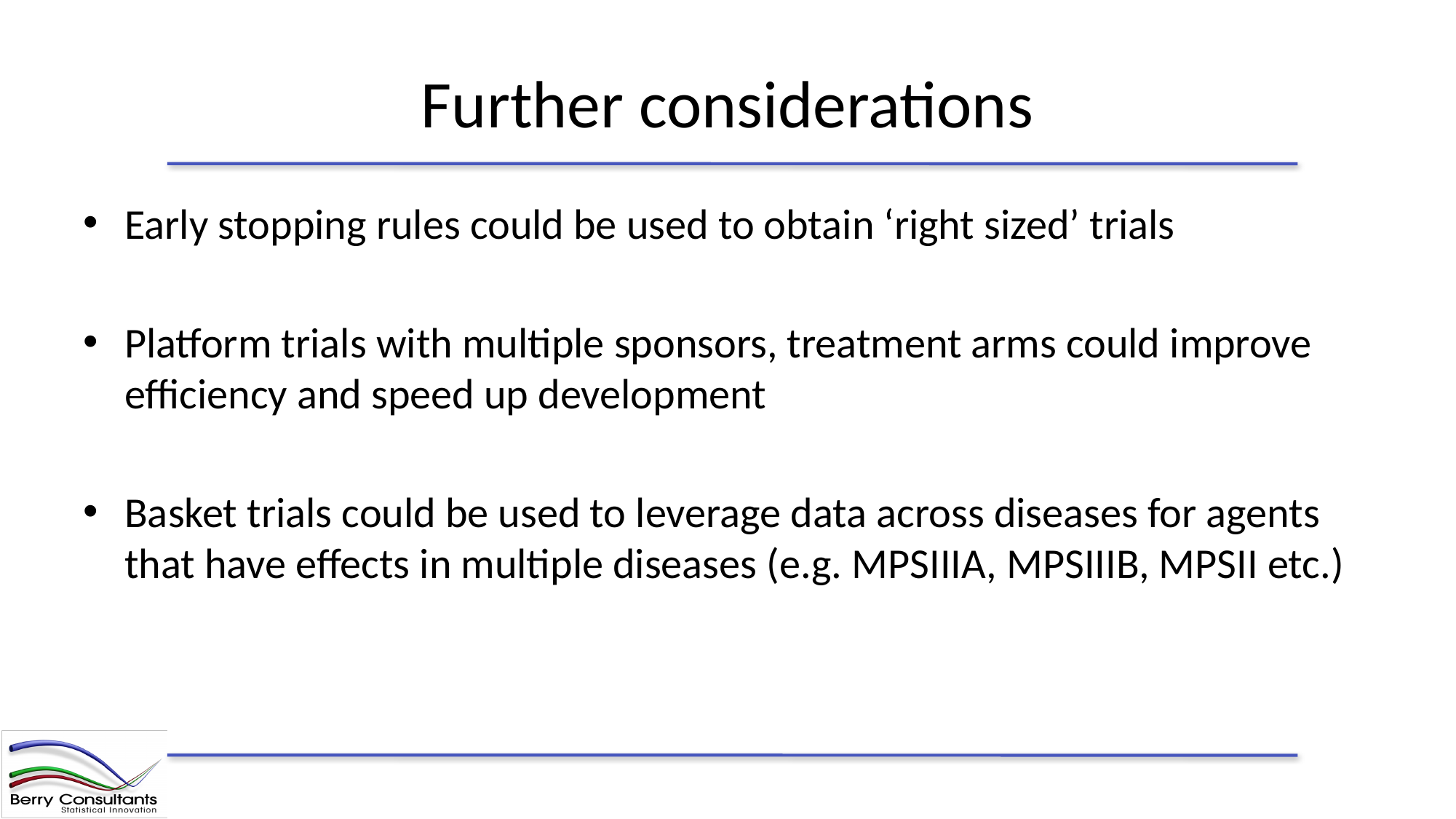

# Further considerations
Early stopping rules could be used to obtain ‘right sized’ trials

Platform trials with multiple sponsors, treatment arms could improve efficiency and speed up development

Basket trials could be used to leverage data across diseases for agents that have effects in multiple diseases (e.g. MPSIIIA, MPSIIIB, MPSII etc.)